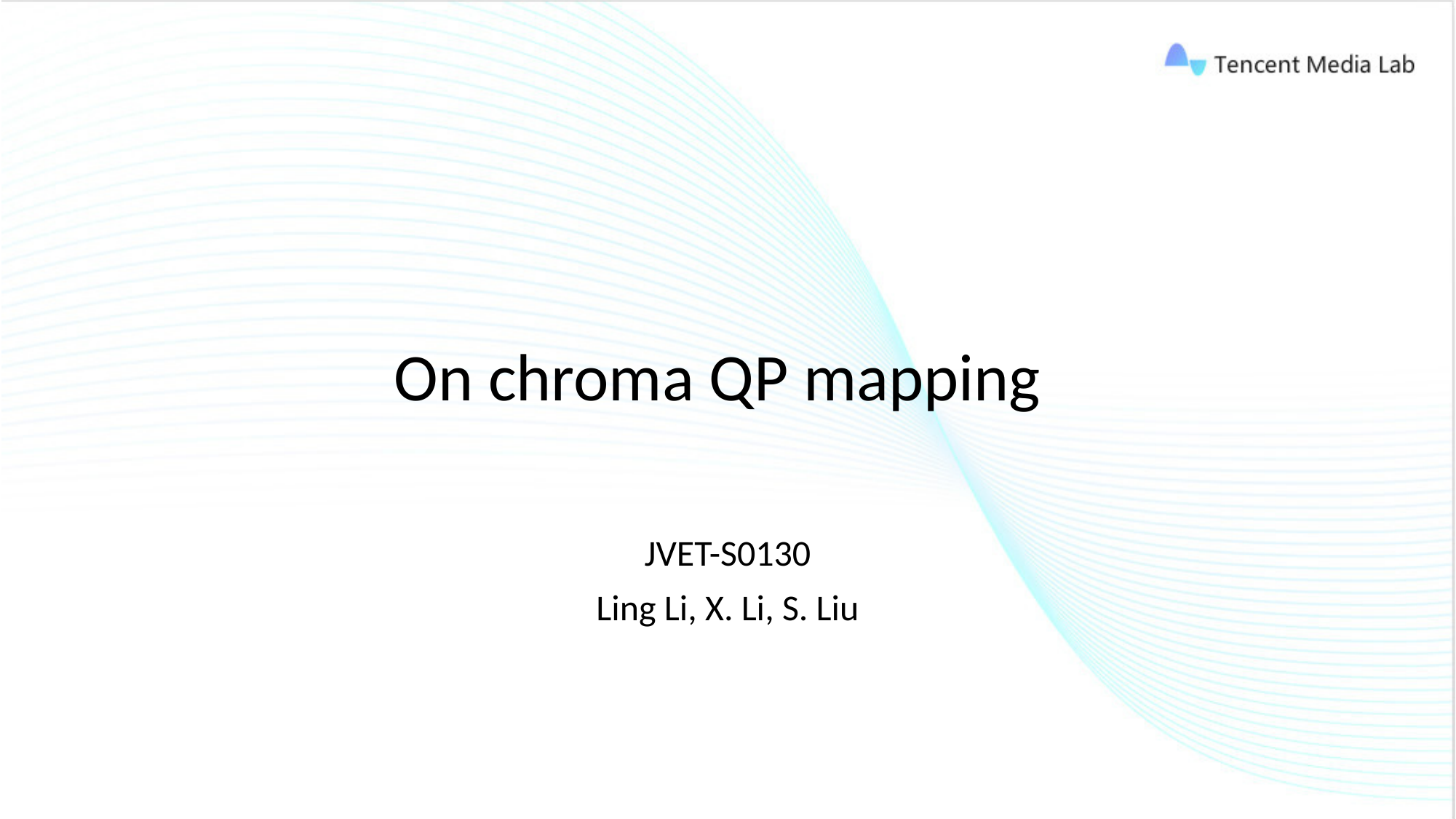

# On chroma QP mapping
JVET-S0130
Ling Li, X. Li, S. Liu